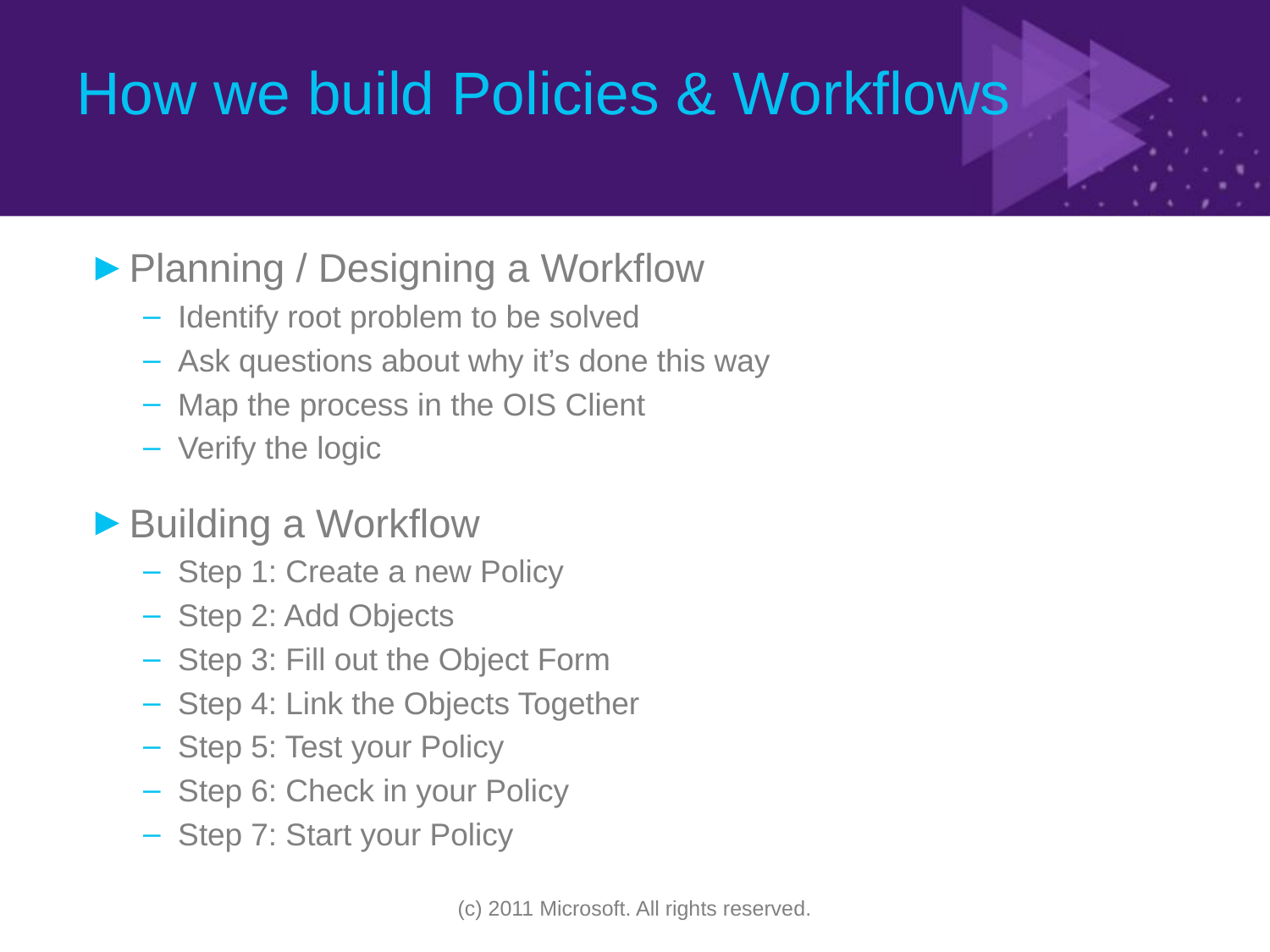

# How we build Policies & Workflows
Planning / Designing a Workflow
Identify root problem to be solved
Ask questions about why it’s done this way
Map the process in the OIS Client
Verify the logic

Building a Workflow
Step 1: Create a new Policy
Step 2: Add Objects
Step 3: Fill out the Object Form
Step 4: Link the Objects Together
Step 5: Test your Policy
Step 6: Check in your Policy
Step 7: Start your Policy

(c) 2011 Microsoft. All rights reserved.